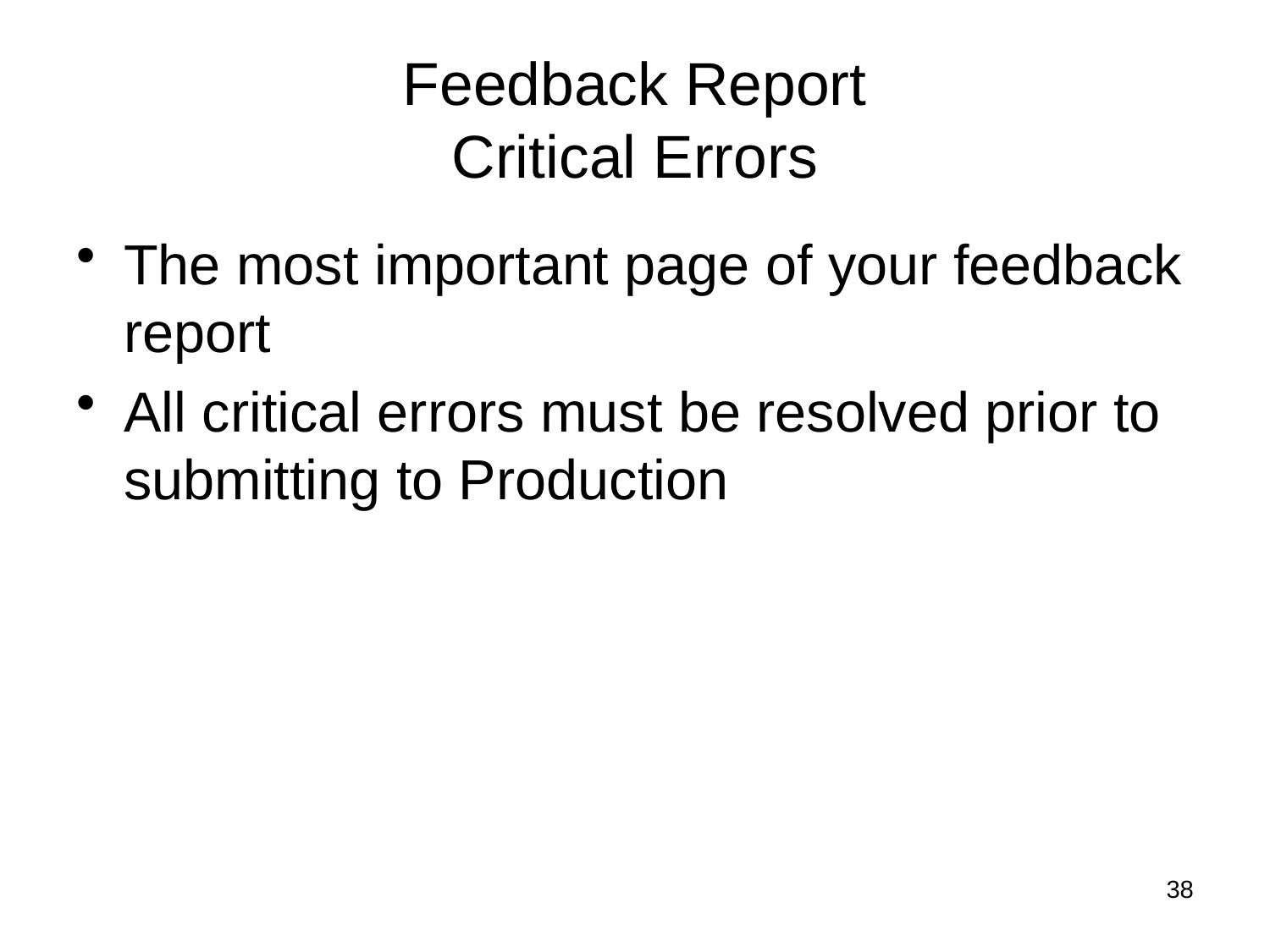

# Feedback Report Critical Errors
The most important page of your feedback report
All critical errors must be resolved prior to submitting to Production
38